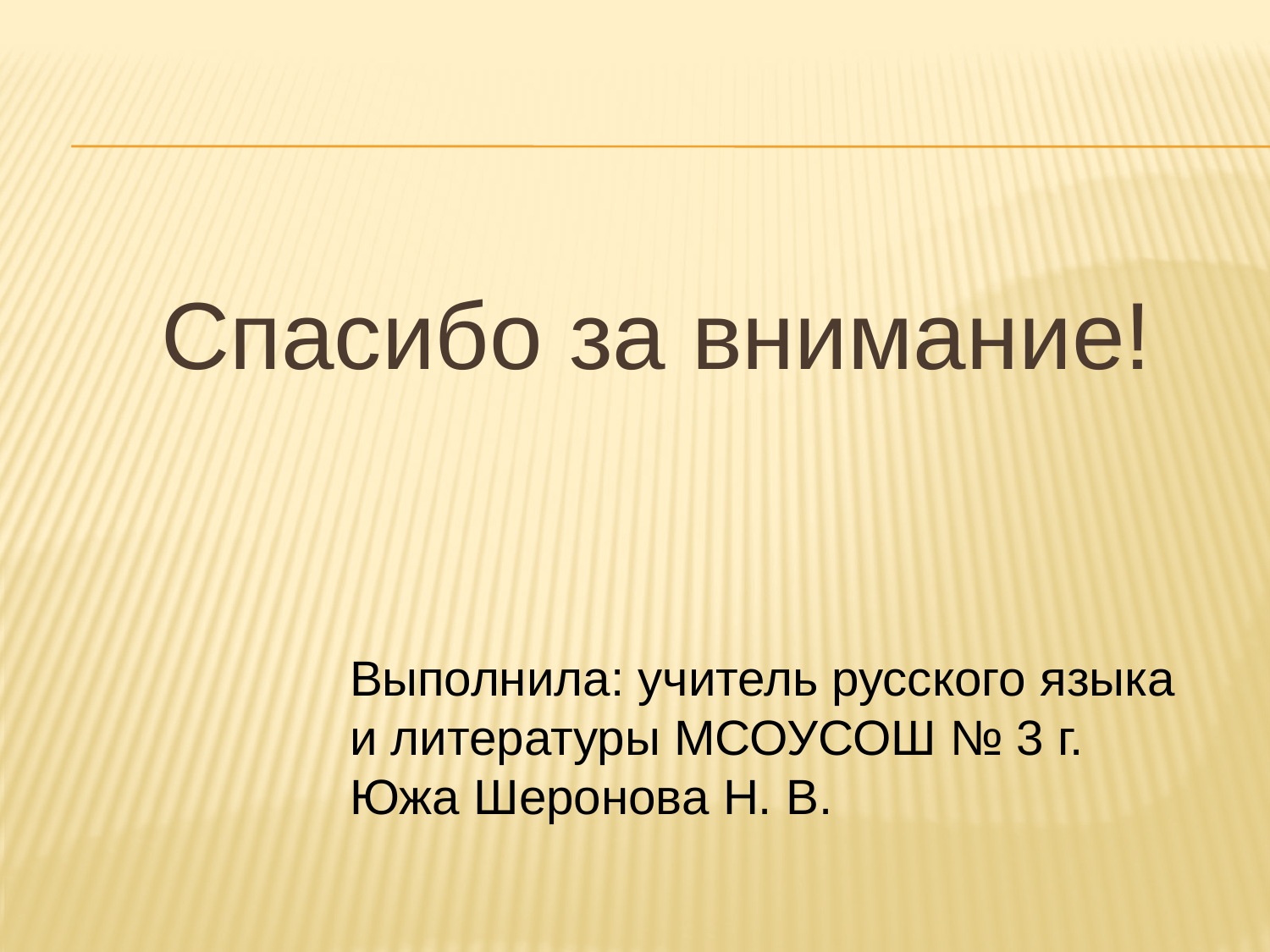

Спасибо за внимание!
Выполнила: учитель русского языка и литературы МСОУСОШ № 3 г. Южа Шеронова Н. В.